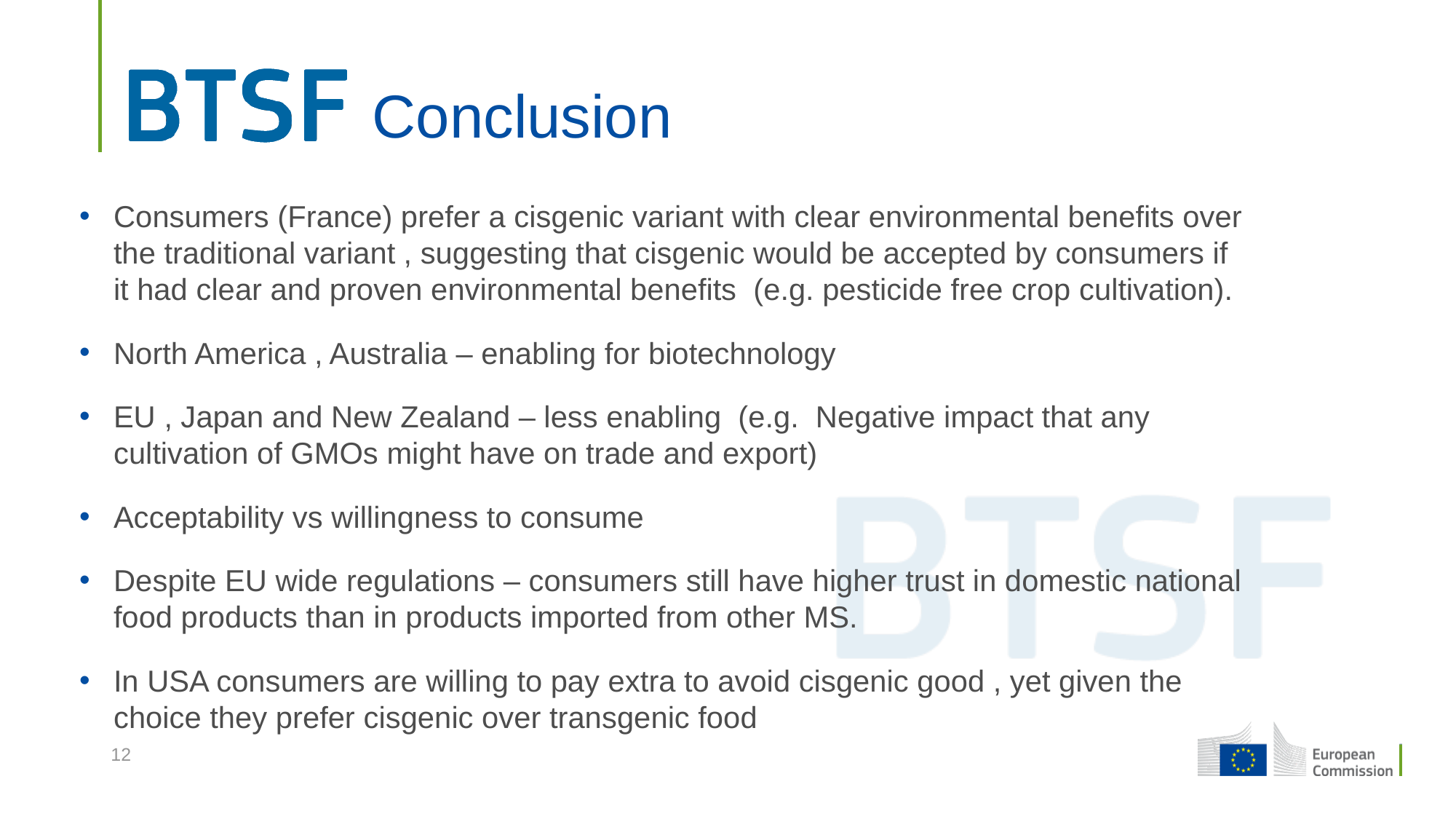

# Conclusion
Consumers (France) prefer a cisgenic variant with clear environmental benefits over the traditional variant , suggesting that cisgenic would be accepted by consumers if it had clear and proven environmental benefits  (e.g. pesticide free crop cultivation).
North America , Australia – enabling for biotechnology
EU , Japan and New Zealand – less enabling  (e.g.  Negative impact that any cultivation of GMOs might have on trade and export)
Acceptability vs willingness to consume
Despite EU wide regulations – consumers still have higher trust in domestic national food products than in products imported from other MS.
In USA consumers are willing to pay extra to avoid cisgenic good , yet given the choice they prefer cisgenic over transgenic food

12